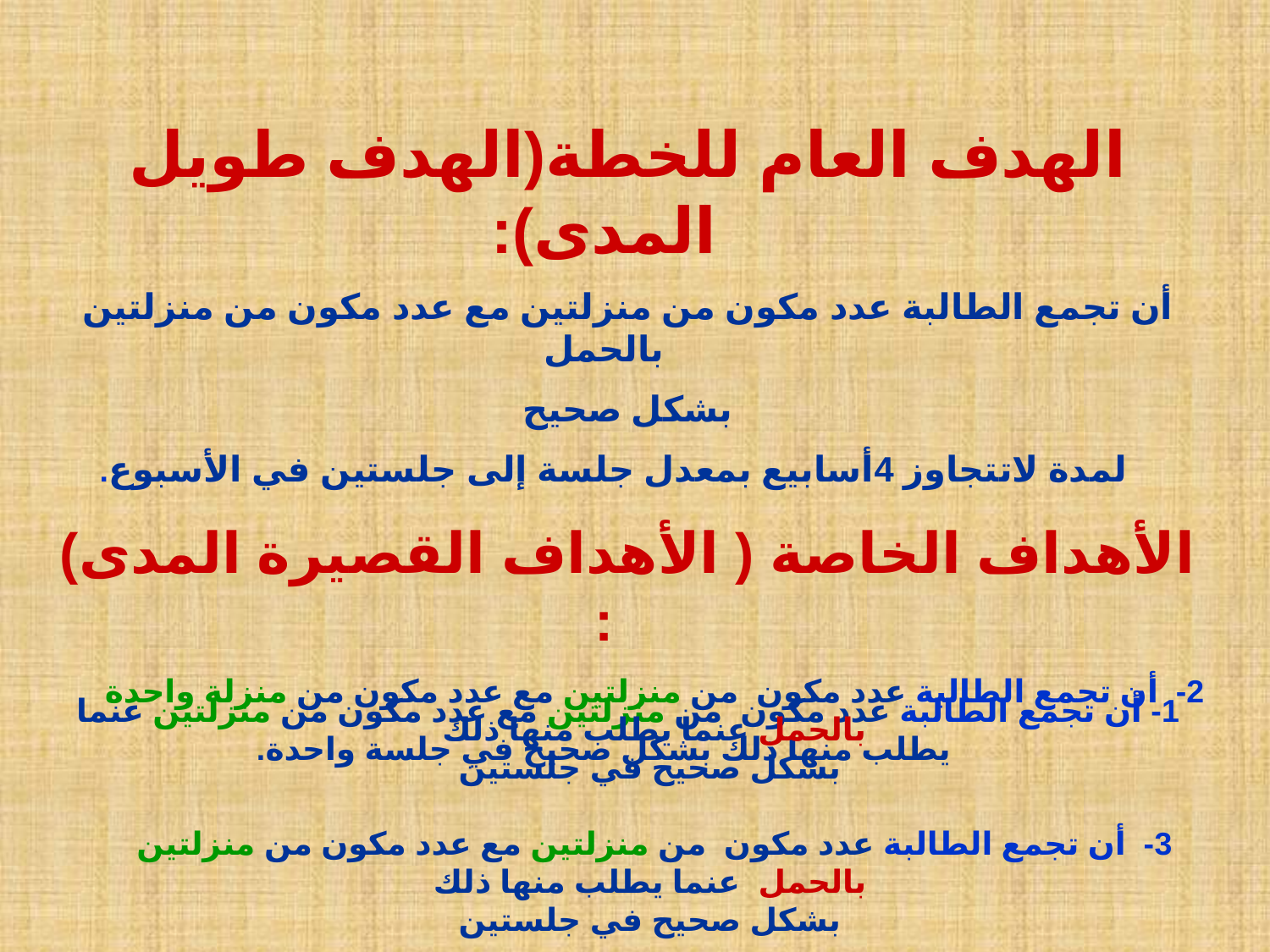

الهدف العام للخطة(الهدف طويل المدى):
أن تجمع الطالبة عدد مكون من منزلتين مع عدد مكون من منزلتين بالحمل
بشكل صحيح
   لمدة لاتتجاوز 4أسابيع بمعدل جلسة إلى جلستين في الأسبوع.
الأهداف الخاصة ( الأهداف القصيرة المدى) :

1- أن تجمع الطالبة عدد مكون  من منزلتين مع عدد مكون من منزلتين عنما يطلب منها ذلك بشكل صحيح في جلسة واحدة.

2-  أن تجمع الطالبة عدد مكون  من منزلتين مع عدد مكون من منزلة واحدة  بالحمل عنما يطلب منها ذلك
بشكل صحيح في جلستين

3-  أن تجمع الطالبة عدد مكون  من منزلتين مع عدد مكون من منزلتين  بالحمل  عنما يطلب منها ذلك
بشكل صحيح في جلستين